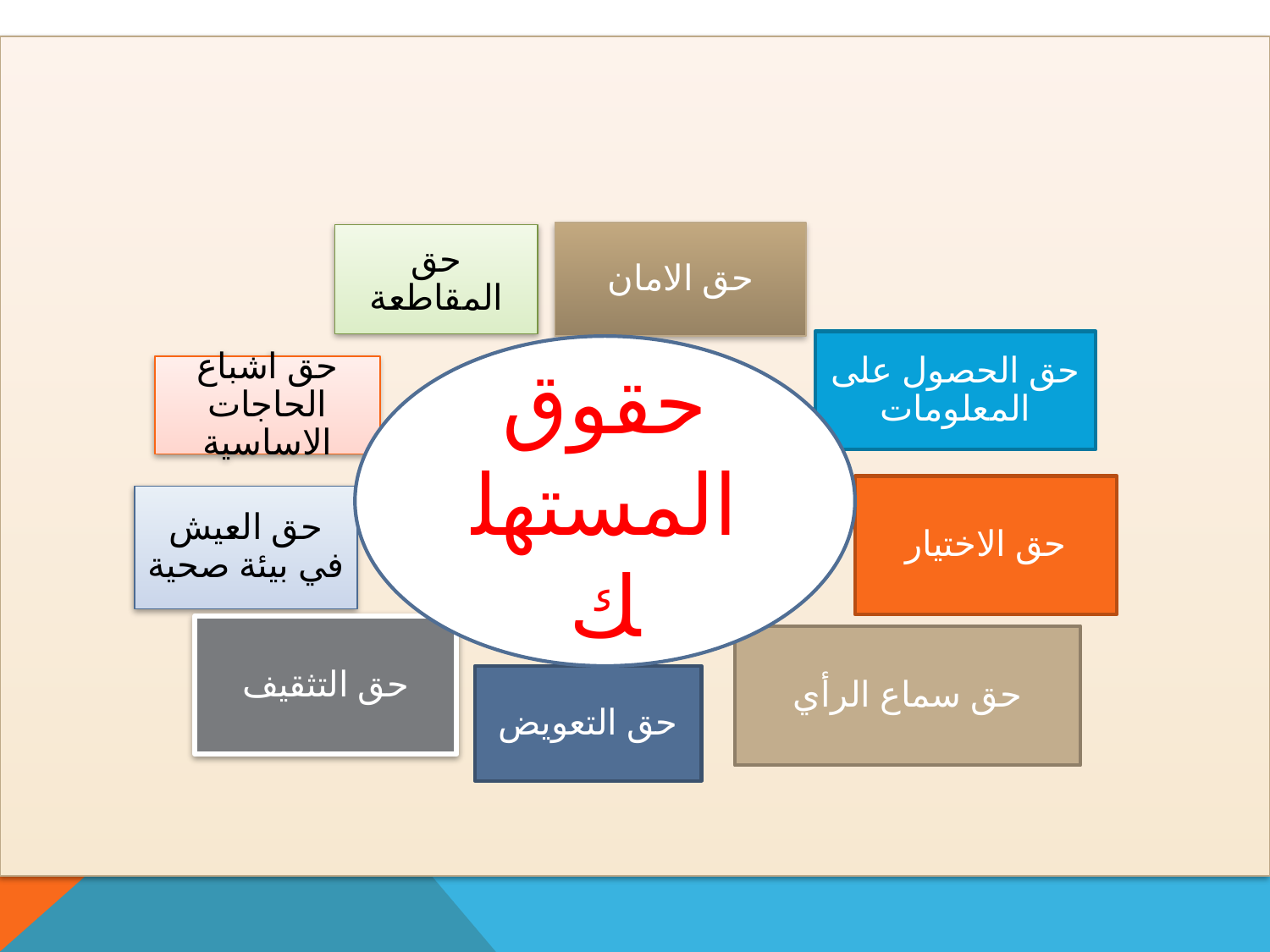

#
حق العيش في بيئة صحية
حق الامان
حق المقاطعة
حق الحصول على المعلومات
حق سماع الرأي
حق اشباع الحاجات الاساسية
حق التعويض
حق الاختيار
حق التثقيف
حقوق المستهلك